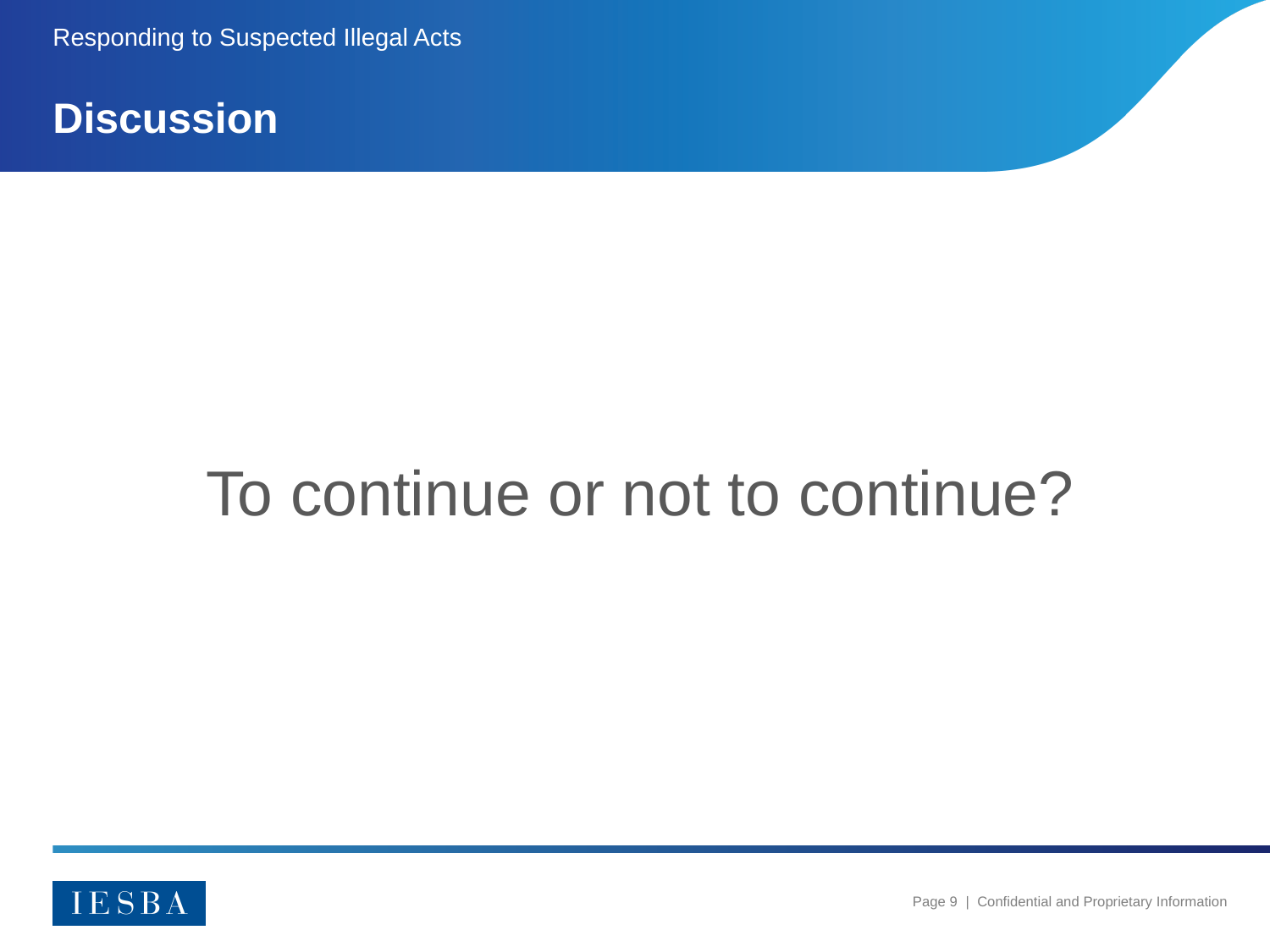

Responding to Suspected Illegal Acts

# Discussion

To continue or not to continue?